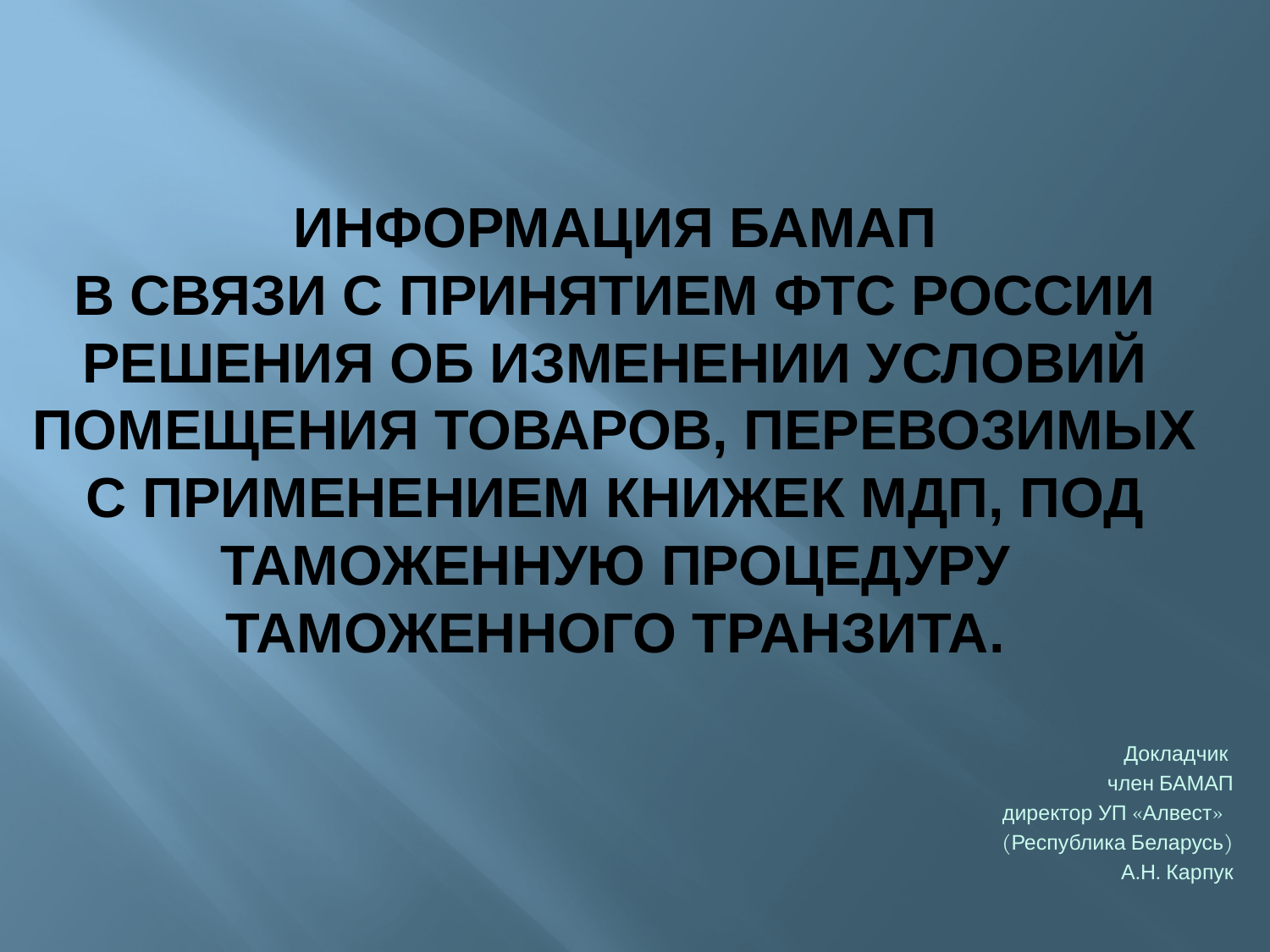

# Информация БАМАП в связи с принятием ФТС России решения об изменении условий помещения товаров, перевозимых с применением книжек МДП, под таможенную процедуру таможенного транзита.
Докладчик
член БАМАП
 директор УП «Алвест»
(Республика Беларусь)
А.Н. Карпук